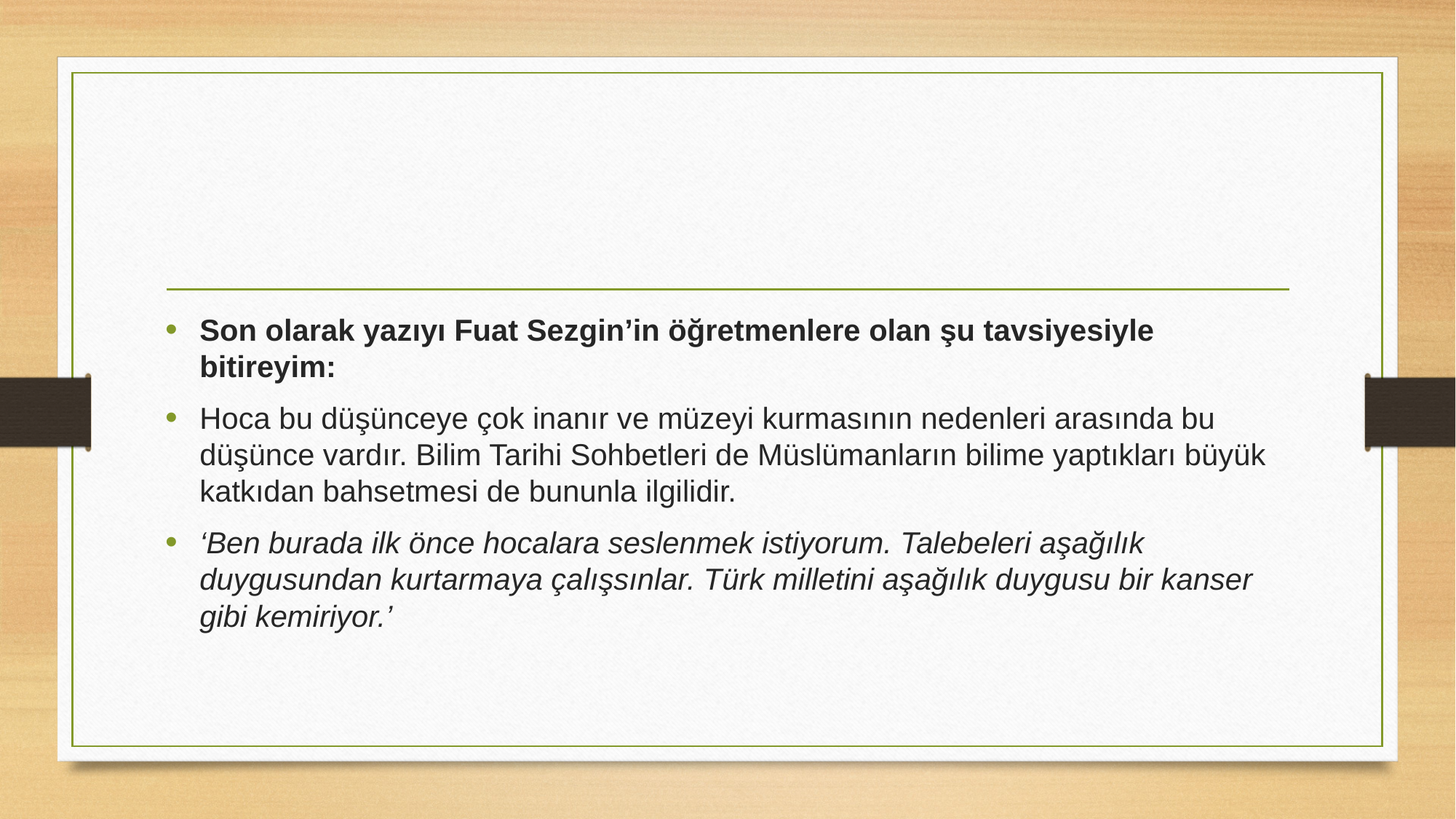

#
Son olarak yazıyı Fuat Sezgin’in öğretmenlere olan şu tavsiyesiyle bitireyim:
Hoca bu düşünceye çok inanır ve müzeyi kurmasının nedenleri arasında bu düşünce vardır. Bilim Tarihi Sohbetleri de Müslümanların bilime yaptıkları büyük katkıdan bahsetmesi de bununla ilgilidir.
‘Ben burada ilk önce hocalara seslenmek istiyorum. Talebeleri aşağılık duygusundan kurtarmaya çalışsınlar. Türk milletini aşağılık duygusu bir kanser gibi kemiriyor.’